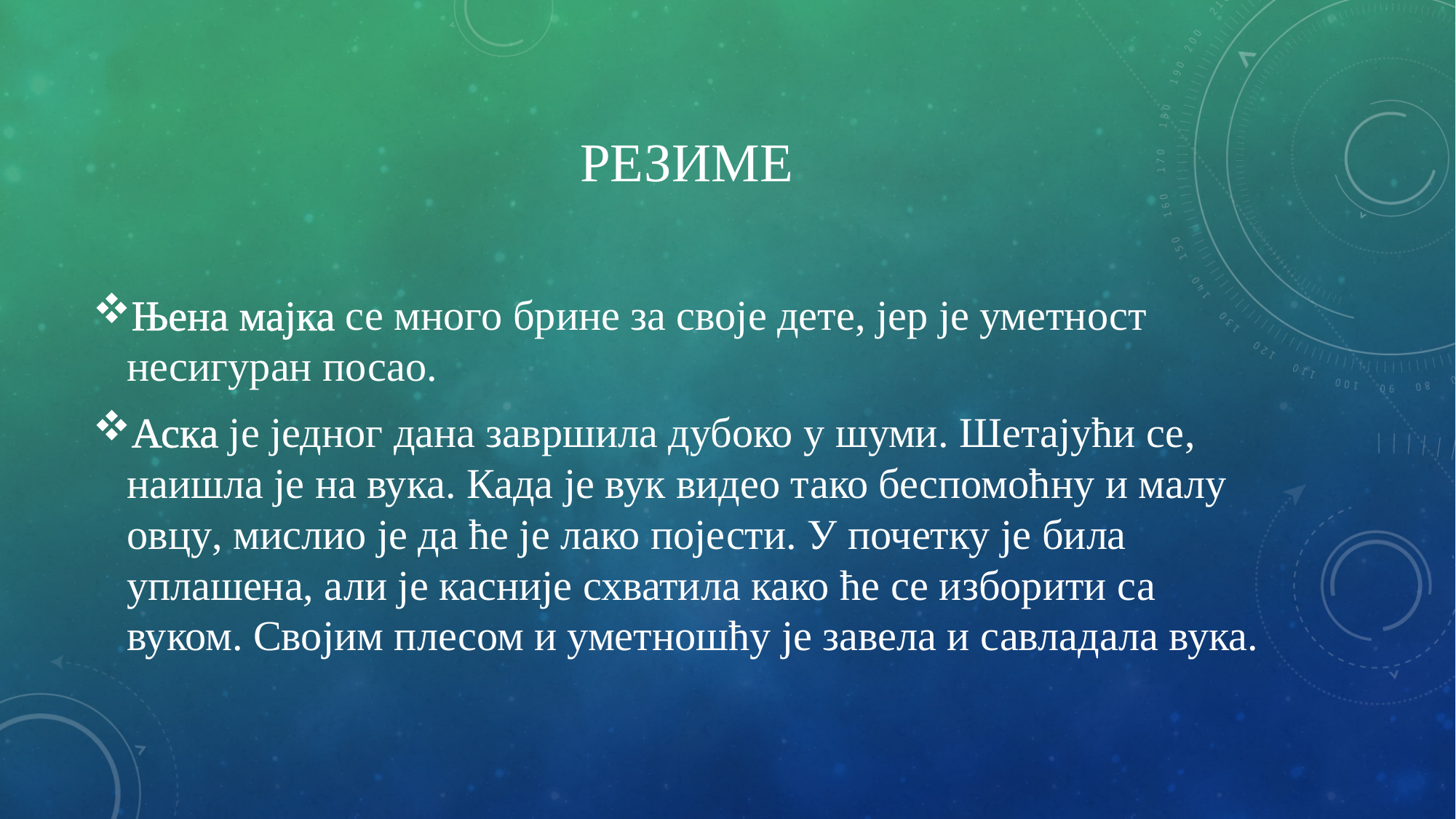

# резиме
Њена мајка се много брине за своје дете, јер је уметност несигуран посао.
Аска је једног дана завршила дубоко у шуми. Шетајући се, наишла је на вука. Када је вук видео тако беспомоћну и малу овцу, мислио је да ће је лако појести. У почетку је била уплашена, али је касније схватила како ће се изборити са вуком. Својим плесом и уметношћу је завела и савладала вука.